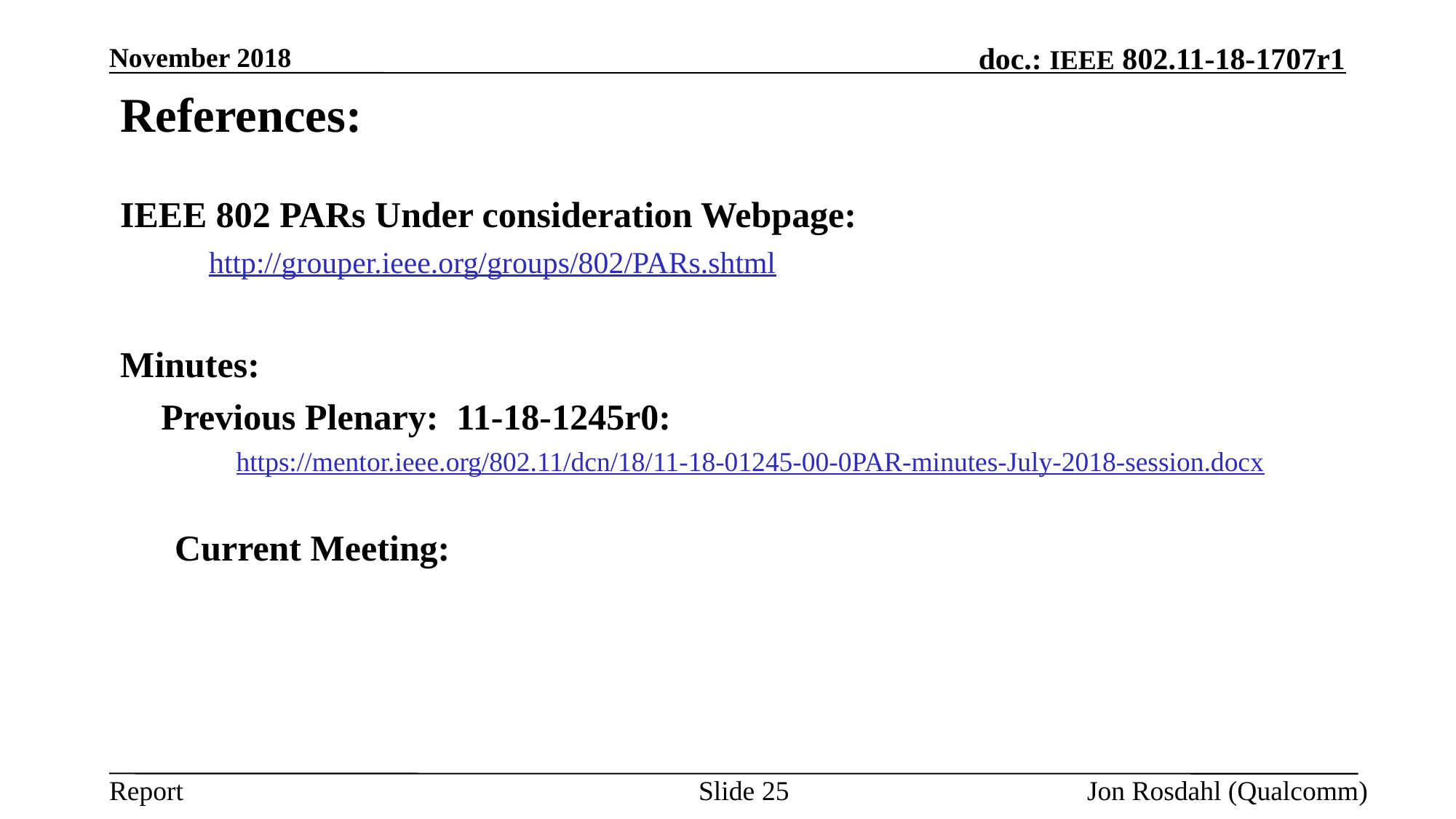

November 2018
# References:
IEEE 802 PARs Under consideration Webpage:
	http://grouper.ieee.org/groups/802/PARs.shtml

Minutes:
	Previous Plenary:  11-18-1245r0:
 https://mentor.ieee.org/802.11/dcn/18/11-18-01245-00-0PAR-minutes-July-2018-session.docx

Current Meeting:
Slide 25
Jon Rosdahl (Qualcomm)